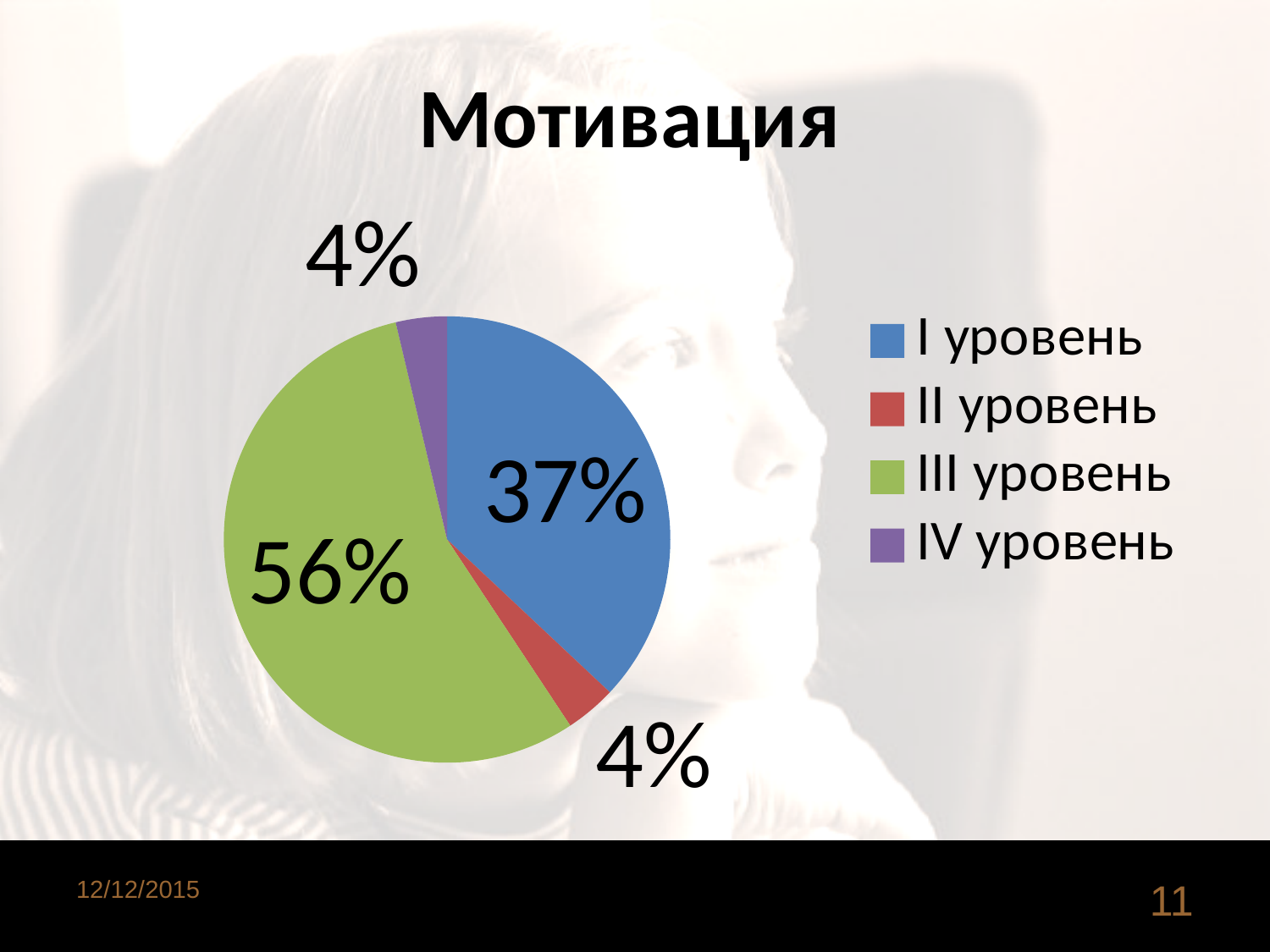

### Chart:

| Category | Мотивация |
|---|---|
| I уровень  | 37.0 |
| II уровень  | 3.7 |
| III уровень  | 55.6 |
| IV уровень  | 3.7 |
12/12/2015
11